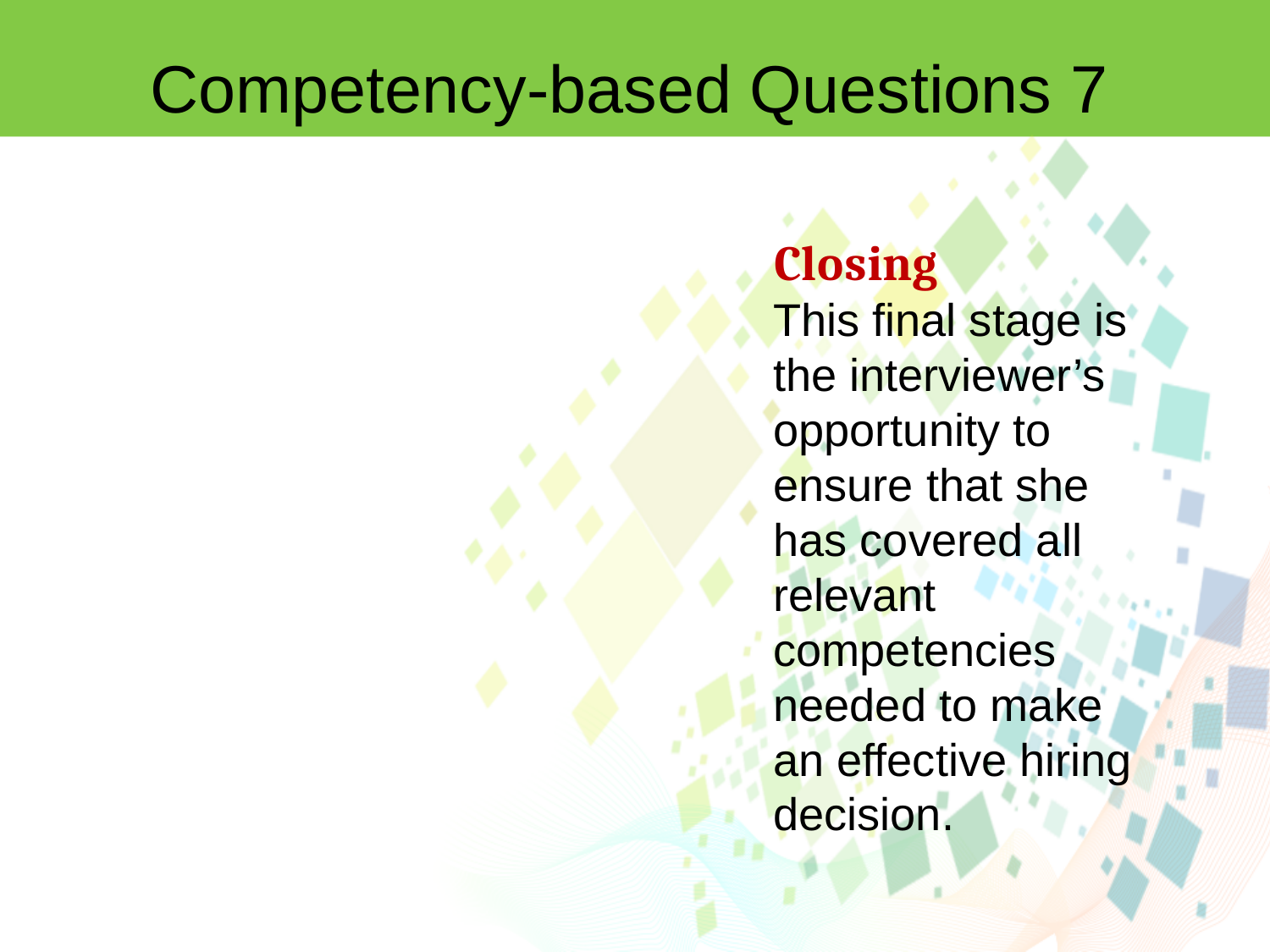

Competency-based Questions 7
Closing
This final stage is the interviewer’s opportunity to ensure that she has covered all relevant competencies needed to make an effective hiring decision.